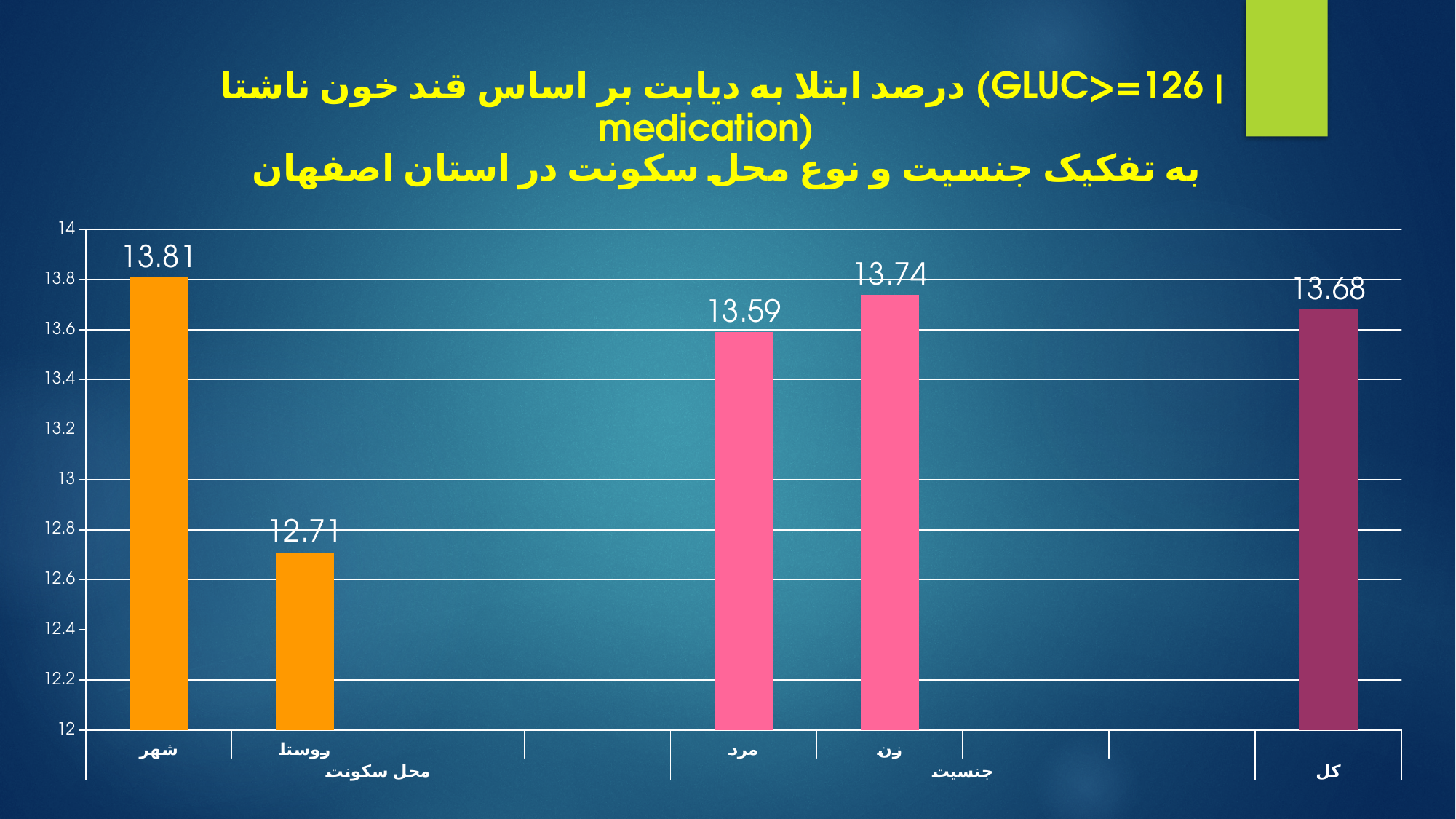

### Chart: درصد ابتلا به دیابت بر اساس قند خون ناشتا (GLUC>=126 | medication)
 به تفکیک جنسیت و نوع محل سکونت در استان اصفهان

| Category |  |
|---|---|
| شهر | 13.81 |
| روستا | 12.71 |
|  | None |
|  | None |
| مرد | 13.59 |
| زن | 13.74 |
|  | None |
|  | None |
|  | 13.68 |